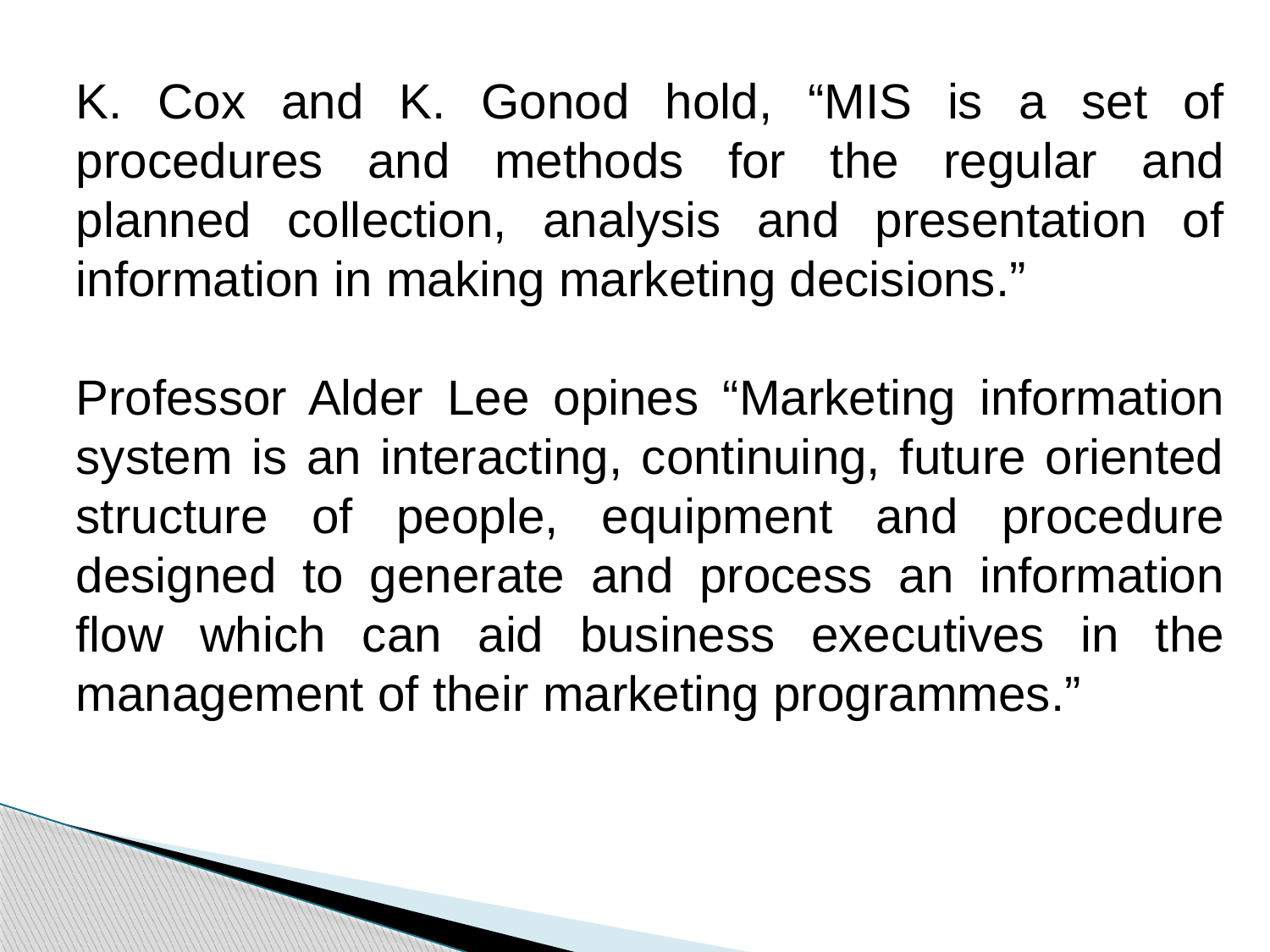

K. Cox and K. Gonod hold, “MIS is a set of procedures and methods for the regular and planned collection, analysis and presentation of information in making marketing decisions.”

Professor Alder Lee opines “Marketing information system is an interacting, continuing, future oriented structure of people, equipment and procedure designed to generate and process an information flow which can aid business executives in the management of their marketing programmes.”